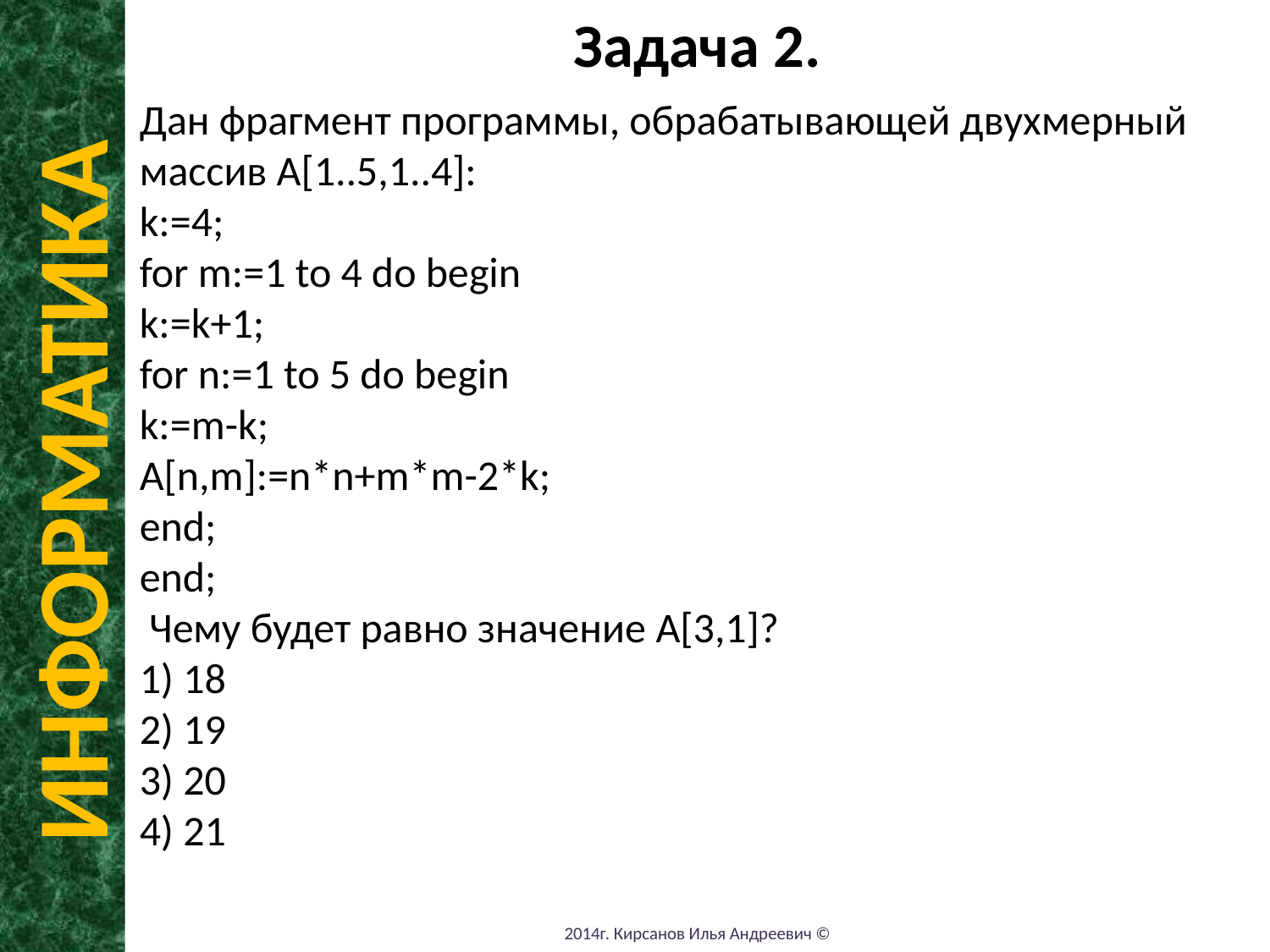

Задача 2.

Дан фрагмент программы, обрабатывающей двухмерный массив A[1..5,1..4]:
k:=4;
for m:=1 to 4 do begin
k:=k+1;
for n:=1 to 5 do begin
k:=m-k;
A[n,m]:=n*n+m*m-2*k;
end;
end;
 Чему будет равно значение A[3,1]?
1) 18
2) 19
3) 20
4) 21

ИНФОРМАТИКА
2014г. Кирсанов Илья Андреевич ©